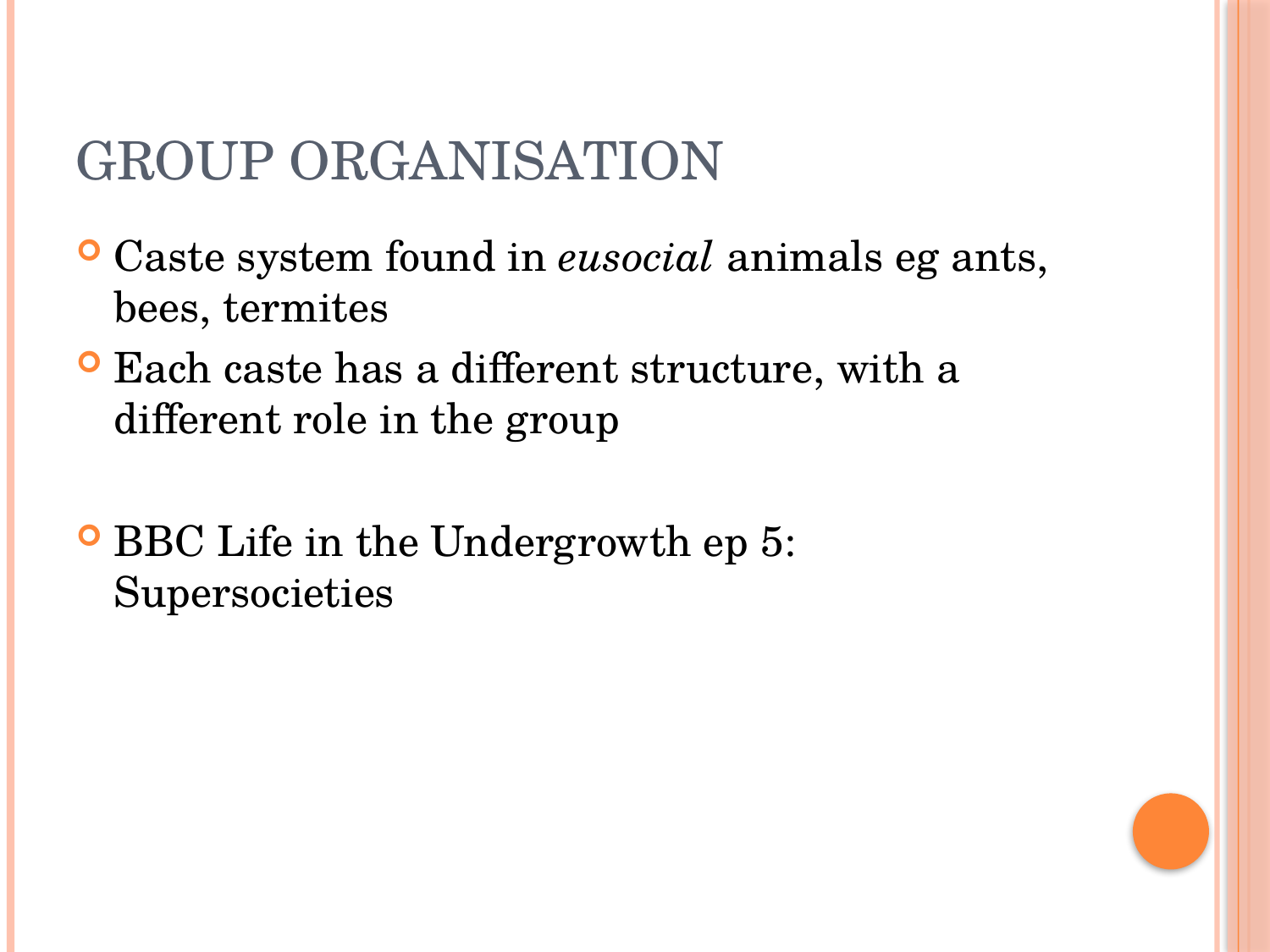

# Group organisation
Caste system found in eusocial animals eg ants, bees, termites
Each caste has a different structure, with a different role in the group

BBC Life in the Undergrowth ep 5: Supersocieties